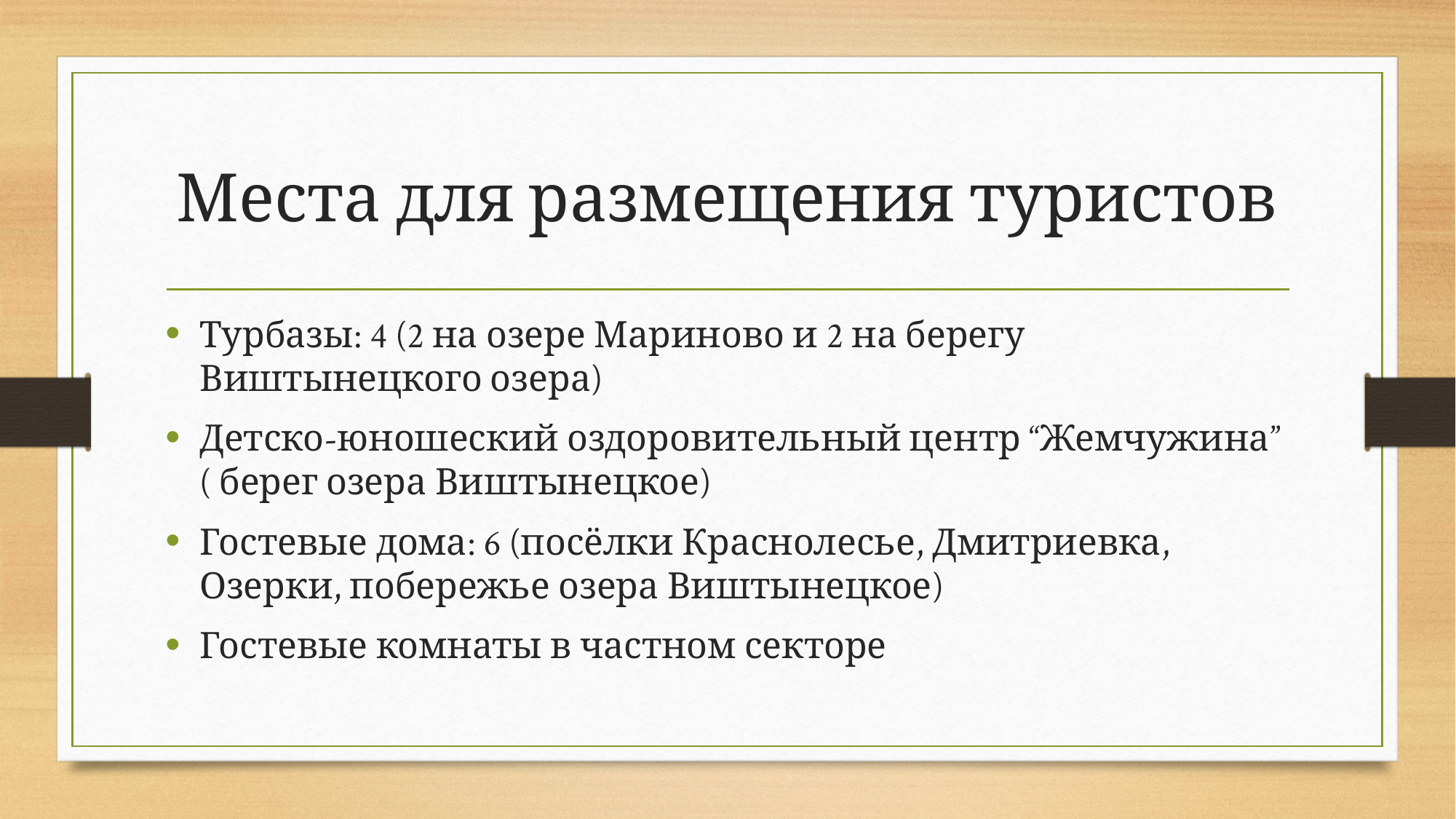

# Места для размещения туристов
Турбазы: 4 (2 на озере Мариново и 2 на берегу Виштынецкого озера)
Детско-юношеский оздоровительный центр “Жемчужина” ( берег озера Виштынецкое)
Гостевые дома: 6 (посёлки Краснолесье, Дмитриевка, Озерки, побережье озера Виштынецкое)
Гостевые комнаты в частном секторе